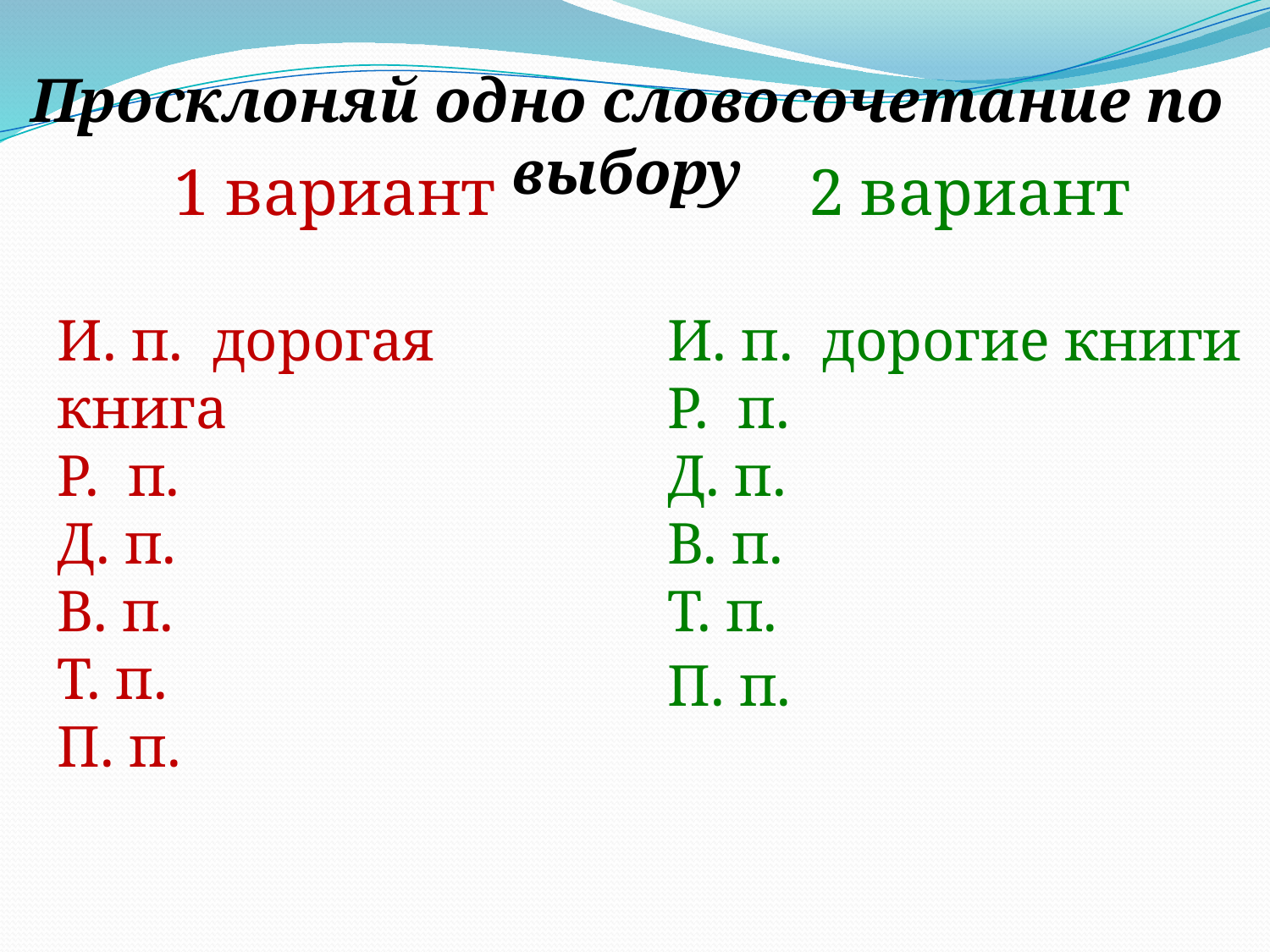

Просклоняй одно словосочетание по выбору

1 вариант

И. п.  дорогая книга
Р.  п.
Д. п.
В. п.
Т. п.
П. п.
2 вариант

И. п.  дорогие книги
Р.  п.
Д. п.
В. п.
Т. п.
П. п.